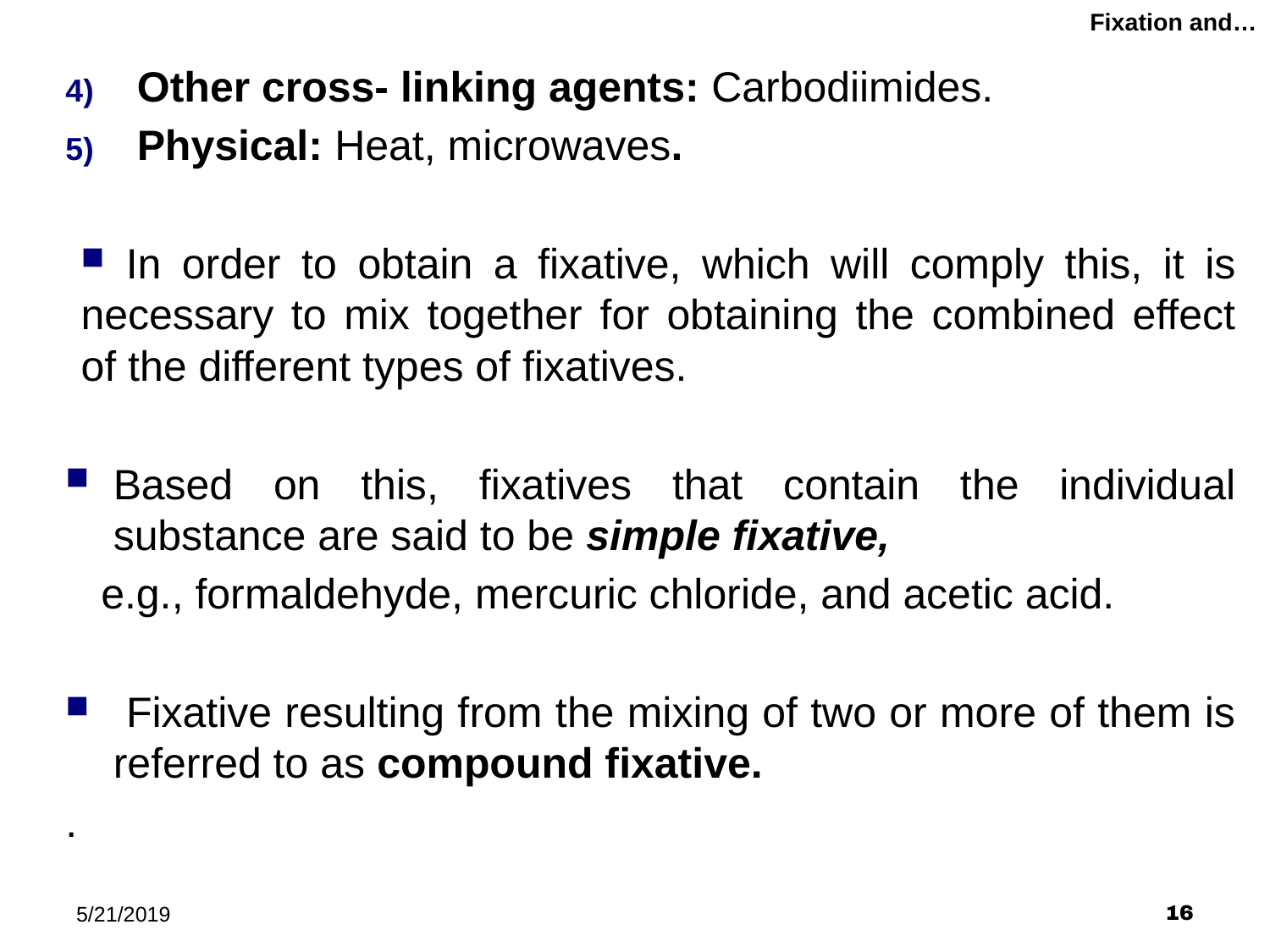

# Fixation and…
Other cross- linking agents: Carbodiimides.
Physical: Heat, microwaves.

 In order to obtain a fixative, which will comply this, it is necessary to mix together for obtaining the combined effect of the different types of fixatives.

Based on this, fixatives that contain the individual substance are said to be simple fixative,
   e.g., formaldehyde, mercuric chloride, and acetic acid.

 Fixative resulting from the mixing of two or more of them is referred to as compound fixative.
.
5/21/2019
16